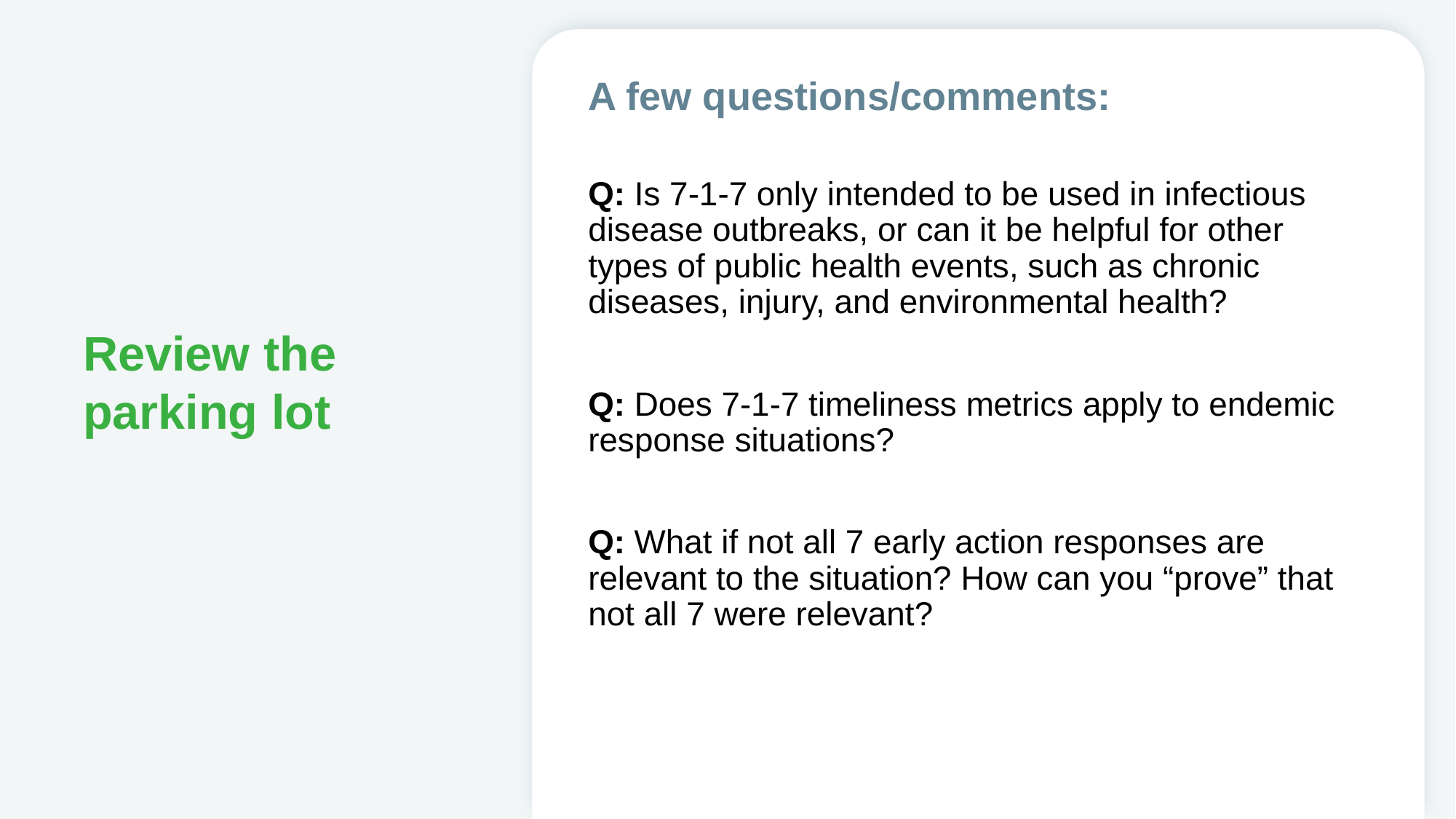

A few questions/comments:
Q: Is 7-1-7 only intended to be used in infectious disease outbreaks, or can it be helpful for other types of public health events, such as chronic diseases, injury, and environmental health?

Q: Does 7-1-7 timeliness metrics apply to endemic response situations?

Q: What if not all 7 early action responses are relevant to the situation? How can you “prove” that not all 7 were relevant?

# Review the parking lot